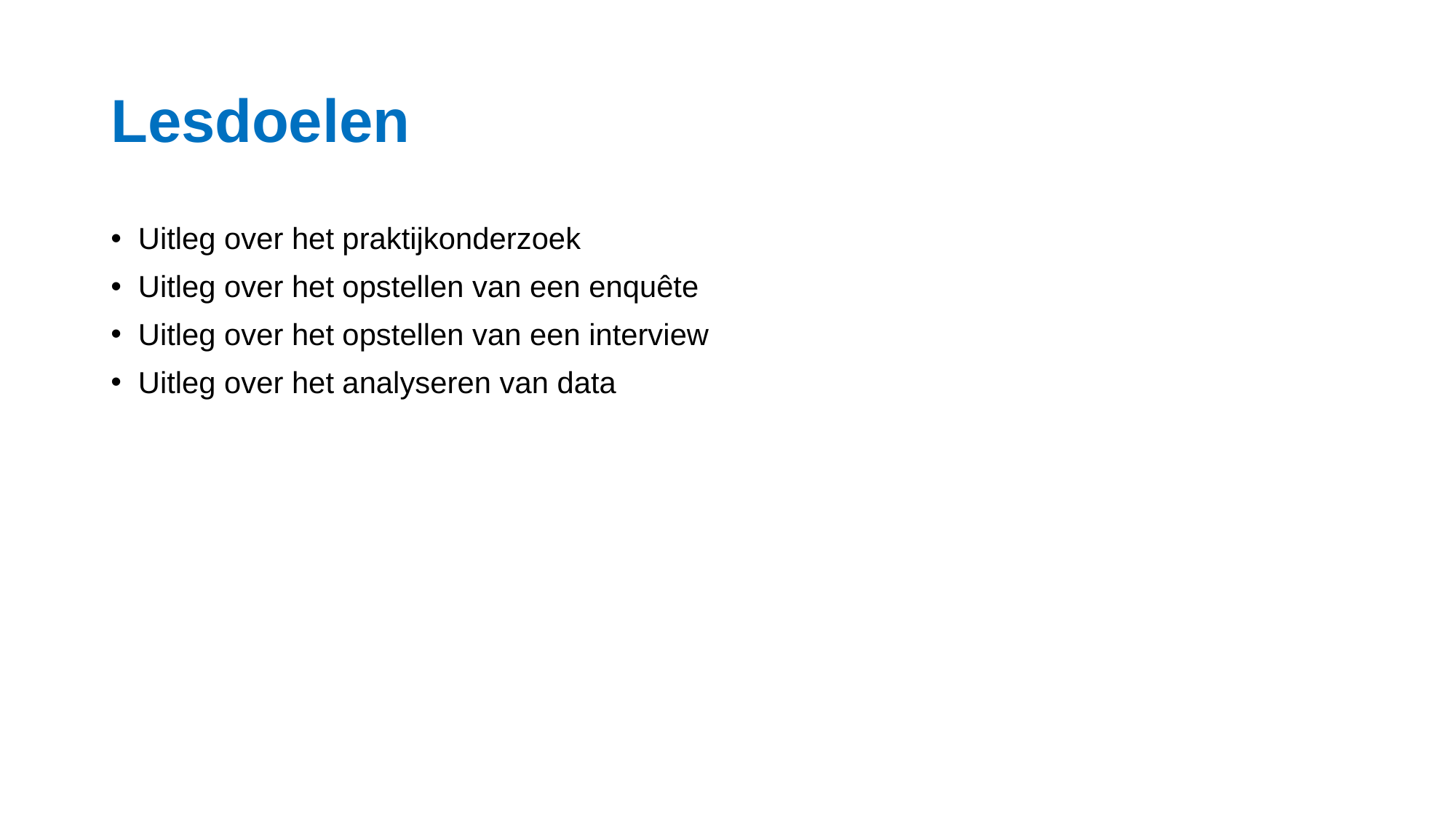

# Lesdoelen
Uitleg over het praktijkonderzoek
Uitleg over het opstellen van een enquête
Uitleg over het opstellen van een interview
Uitleg over het analyseren van data